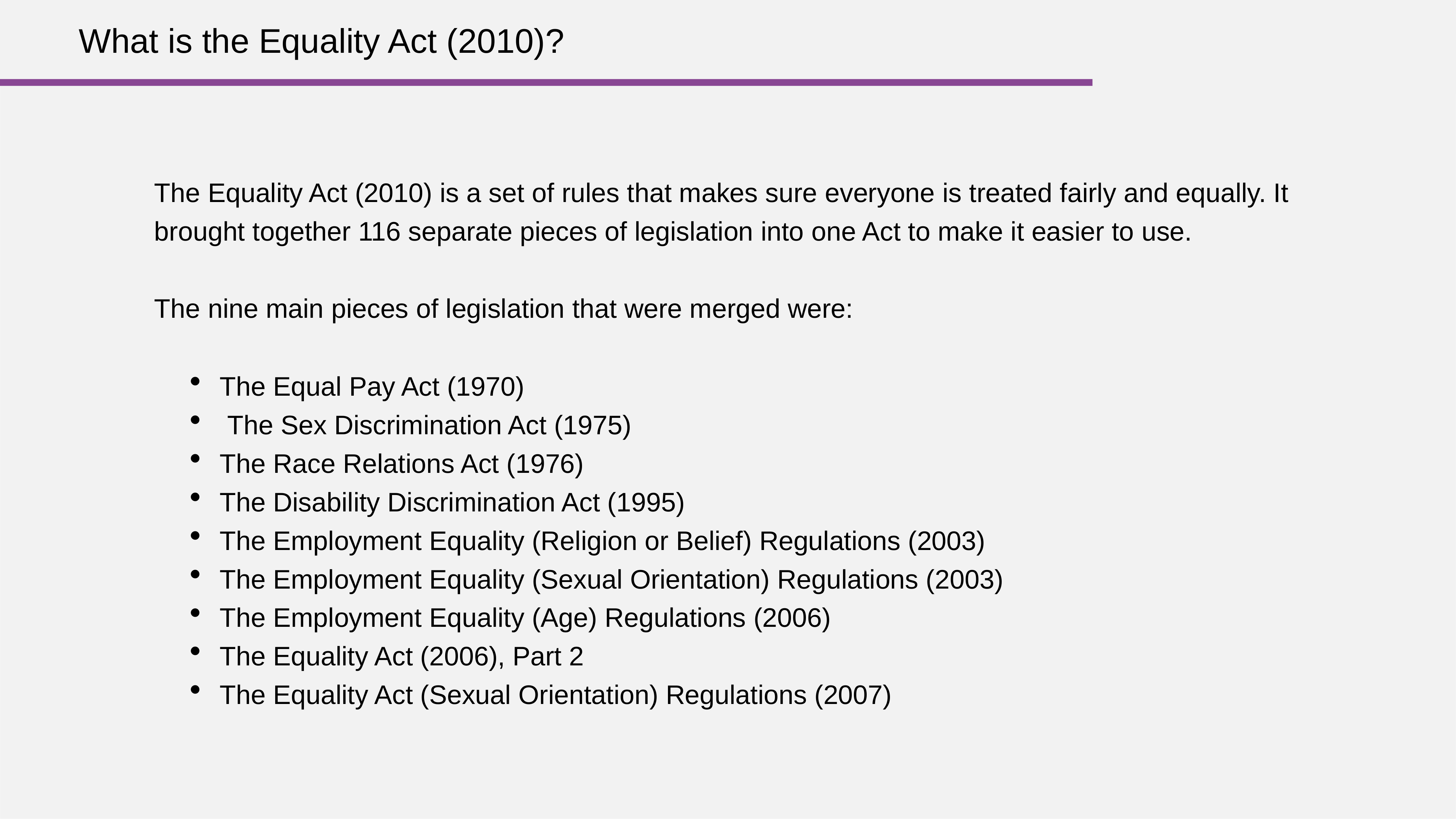

What is the Equality Act (2010)?
The Equality Act (2010) is a set of rules that makes sure everyone is treated fairly and equally. It brought together 116 separate pieces of legislation into one Act to make it easier to use.

The nine main pieces of legislation that were merged were:

The Equal Pay Act (1970)
 The Sex Discrimination Act (1975)
The Race Relations Act (1976)
The Disability Discrimination Act (1995)
The Employment Equality (Religion or Belief) Regulations (2003)
The Employment Equality (Sexual Orientation) Regulations (2003)
The Employment Equality (Age) Regulations (2006)
The Equality Act (2006), Part 2
The Equality Act (Sexual Orientation) Regulations (2007)